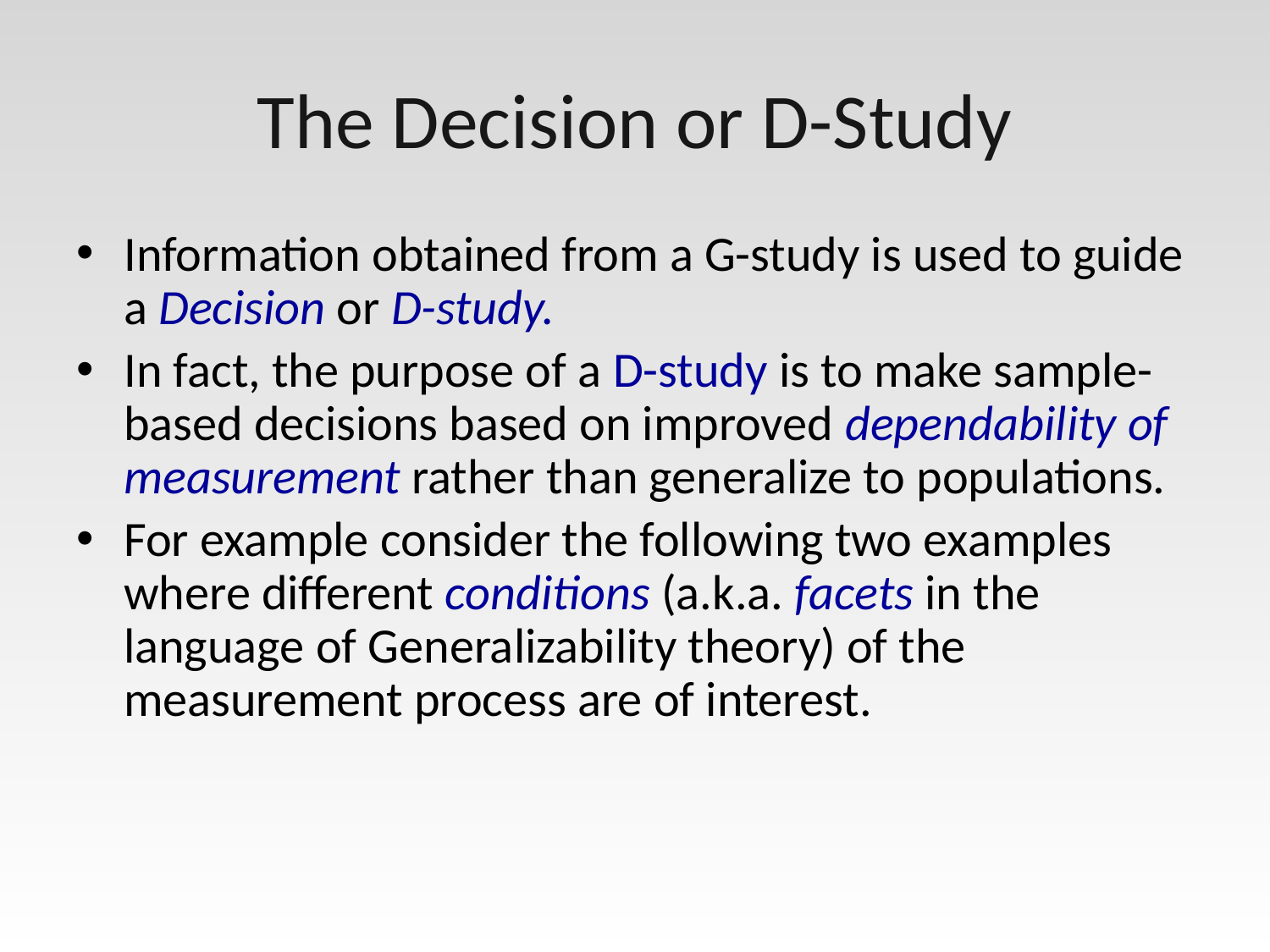

# The Decision or D-Study
Information obtained from a G-study is used to guide a Decision or D-study.
In fact, the purpose of a D-study is to make sample-based decisions based on improved dependability of measurement rather than generalize to populations.
For example consider the following two examples where different conditions (a.k.a. facets in the language of Generalizability theory) of the measurement process are of interest.